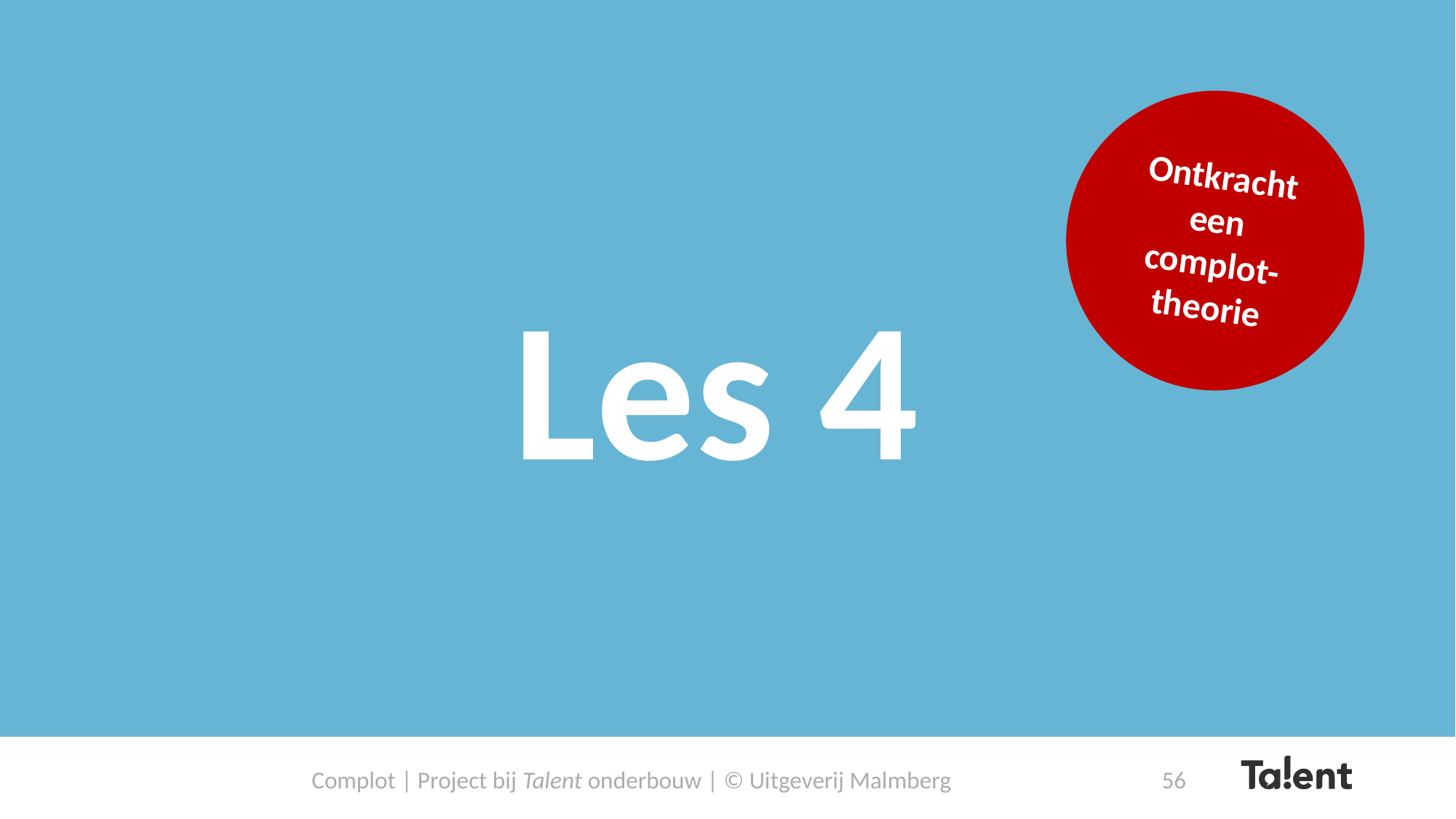

Ontkracht een complot-theorie
Les 4
 Complot | Project bij Talent onderbouw | © Uitgeverij Malmberg
56